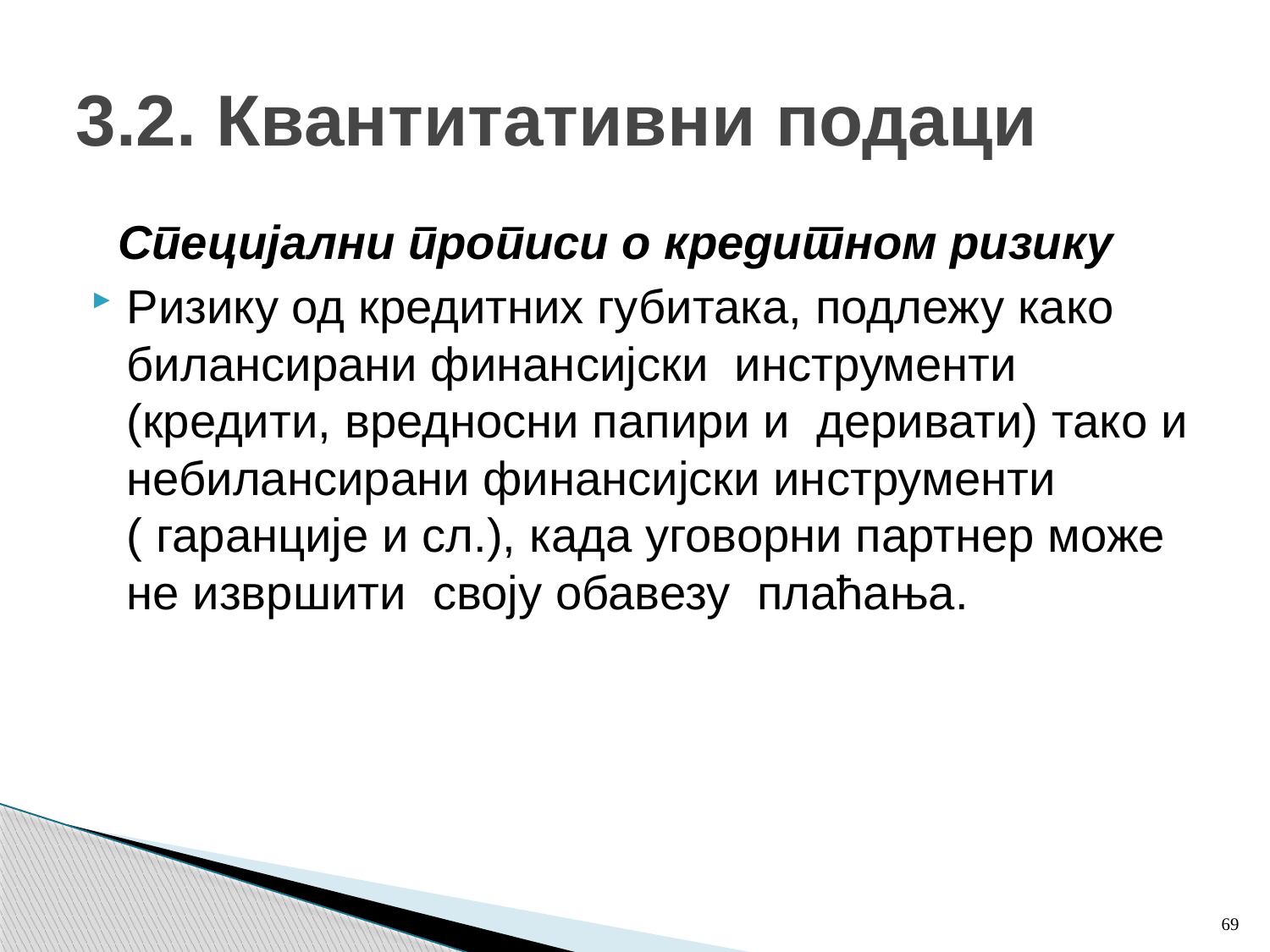

# 3.2. Квантитативни подаци
  Специјални прописи о кредитном ризику
Ризику од кредитних губитака, подлежу како  билансирани финансијски  инструменти (кредити, вредносни папири и  деривати) тако и небилансирани финансијски инструменти ( гаранције и сл.), када уговорни партнер може  не извршити  своју обавезу  плаћања.
69